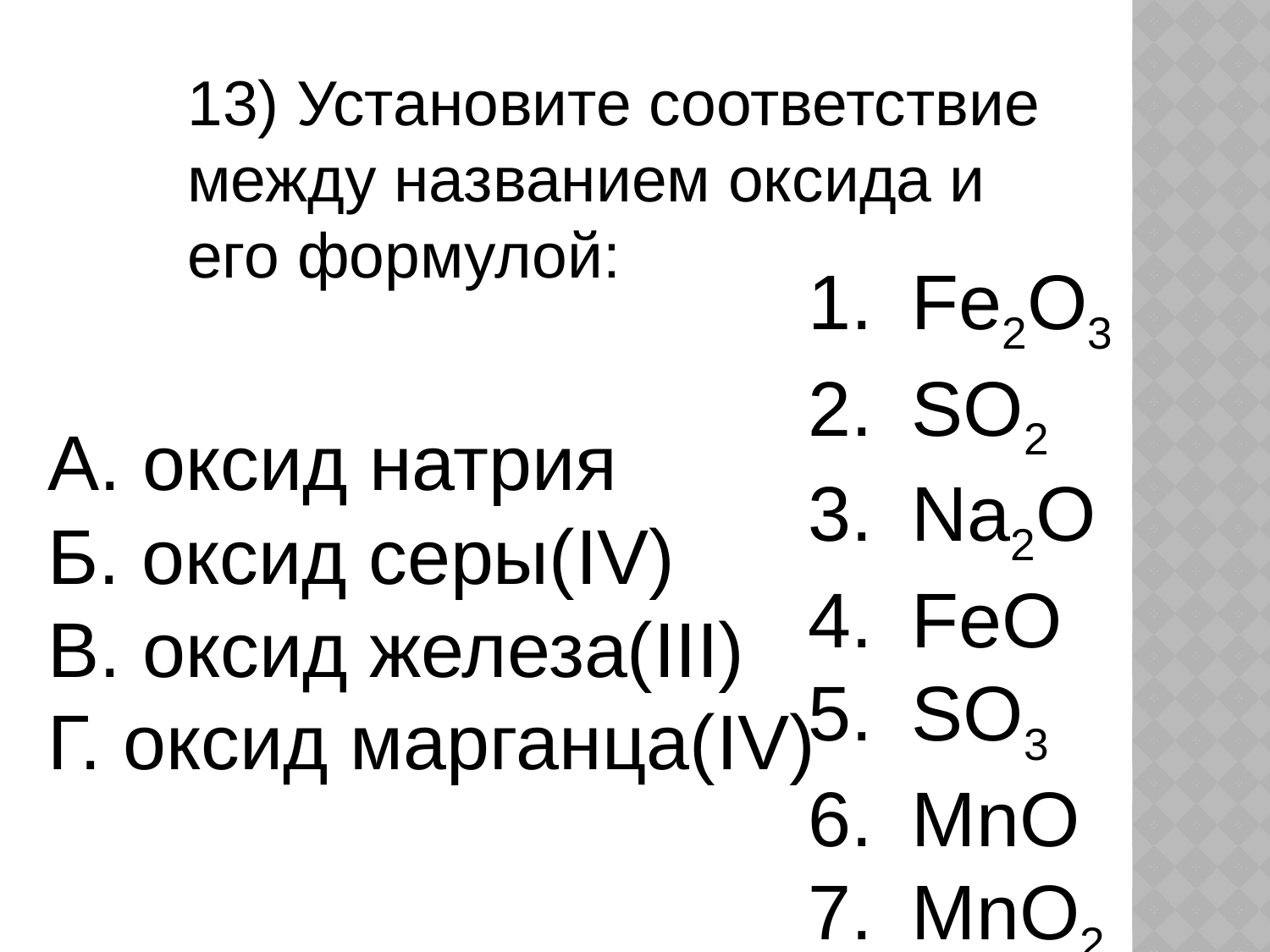

13) Установите соответствие между названием оксида и его формулой:
Fe2O3
SO2
Na2O
FeO
SO3
MnO
MnO2
А. оксид натрия
Б. оксид серы(IV)
В. оксид железа(III)
Г. оксид марганца(IV)